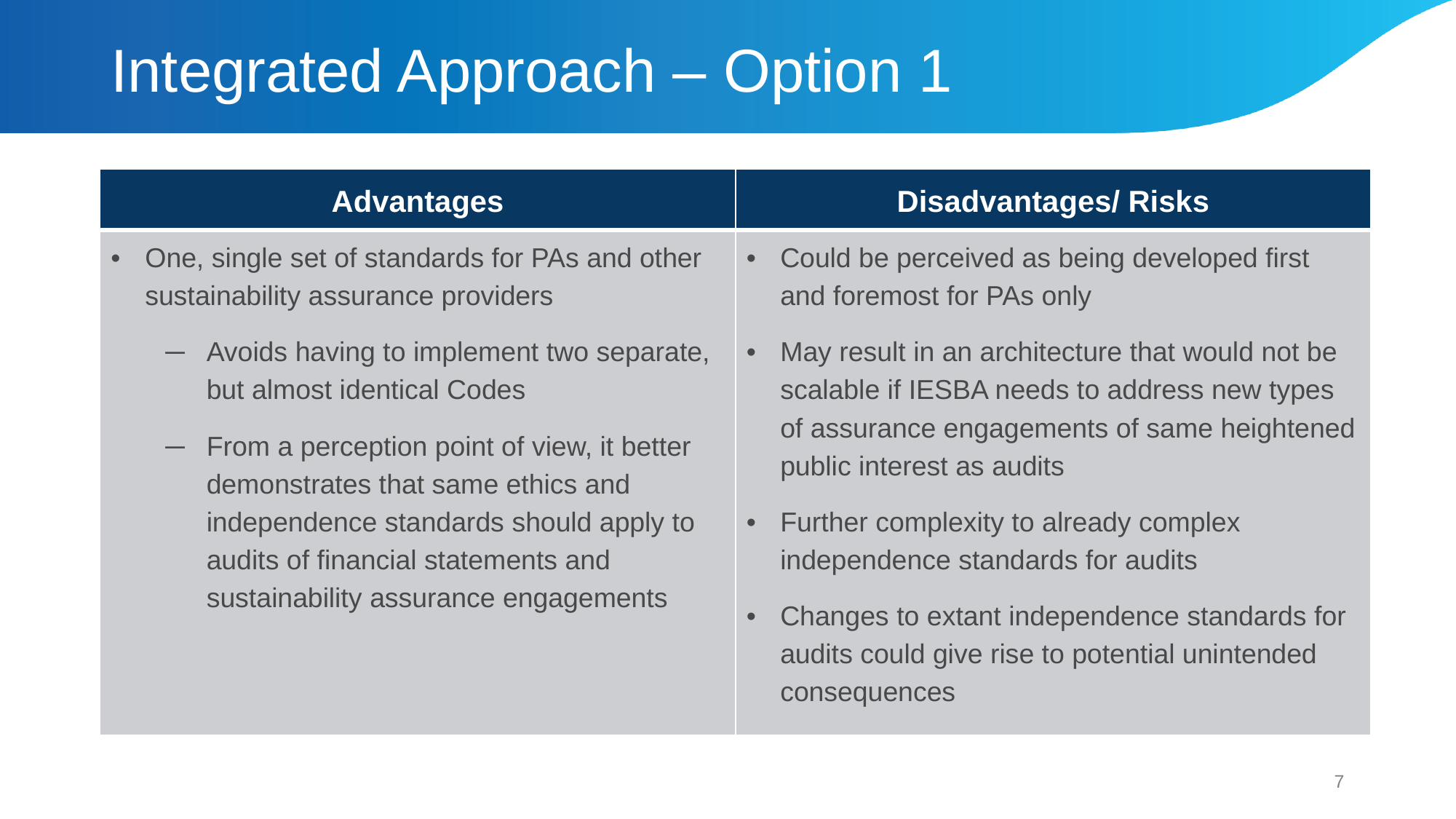

# Integrated Approach – Option 1
| Advantages | Disadvantages/ Risks |
| --- | --- |
| One, single set of standards for PAs and other sustainability assurance providers Avoids having to implement two separate, but almost identical Codes From a perception point of view, it better demonstrates that same ethics and independence standards should apply to audits of financial statements and sustainability assurance engagements | Could be perceived as being developed first and foremost for PAs only May result in an architecture that would not be scalable if IESBA needs to address new types of assurance engagements of same heightened public interest as audits Further complexity to already complex independence standards for audits Changes to extant independence standards for audits could give rise to potential unintended consequences |
7